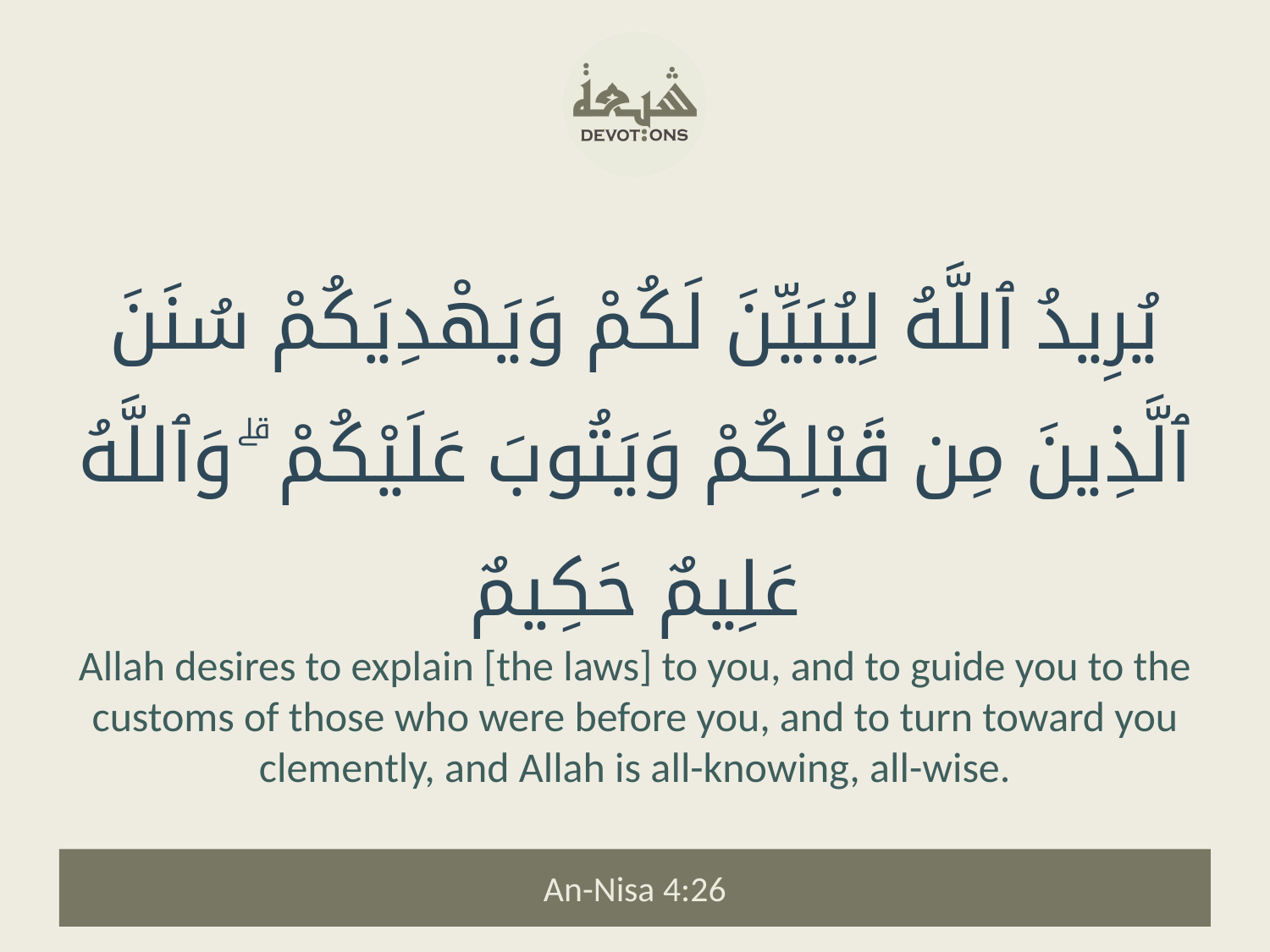

يُرِيدُ ٱللَّهُ لِيُبَيِّنَ لَكُمْ وَيَهْدِيَكُمْ سُنَنَ ٱلَّذِينَ مِن قَبْلِكُمْ وَيَتُوبَ عَلَيْكُمْ ۗ وَٱللَّهُ عَلِيمٌ حَكِيمٌ
Allah desires to explain [the laws] to you, and to guide you to the customs of those who were before you, and to turn toward you clemently, and Allah is all-knowing, all-wise.
An-Nisa 4:26